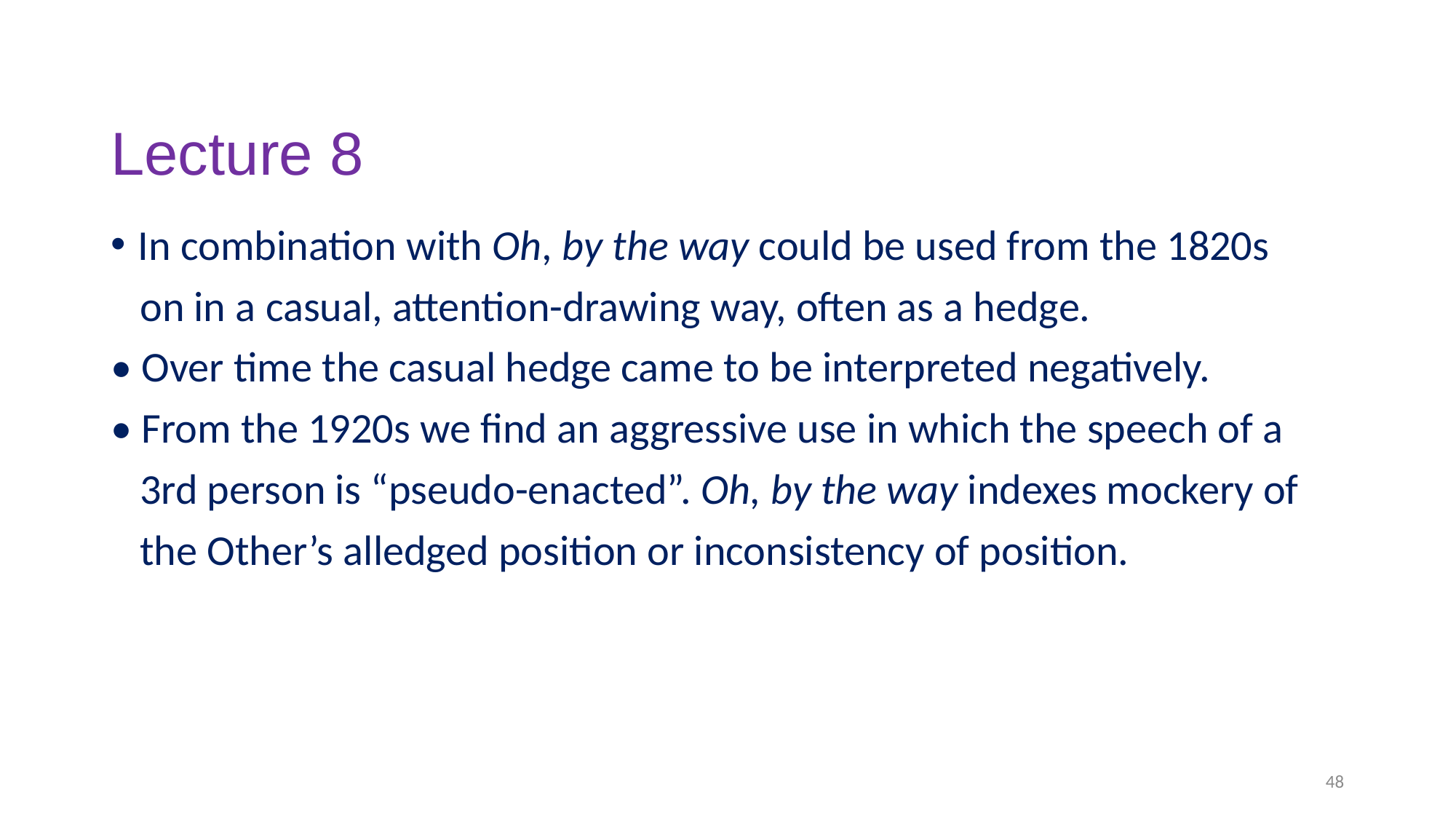

# Lecture 8
In combination with Oh, by the way could be used from the 1820s
   on in a casual, attention-drawing way, often as a hedge.
• Over time the casual hedge came to be interpreted negatively.
• From the 1920s we find an aggressive use in which the speech of a
   3rd person is “pseudo-enacted”. Oh, by the way indexes mockery of
   the Other’s alledged position or inconsistency of position.

48